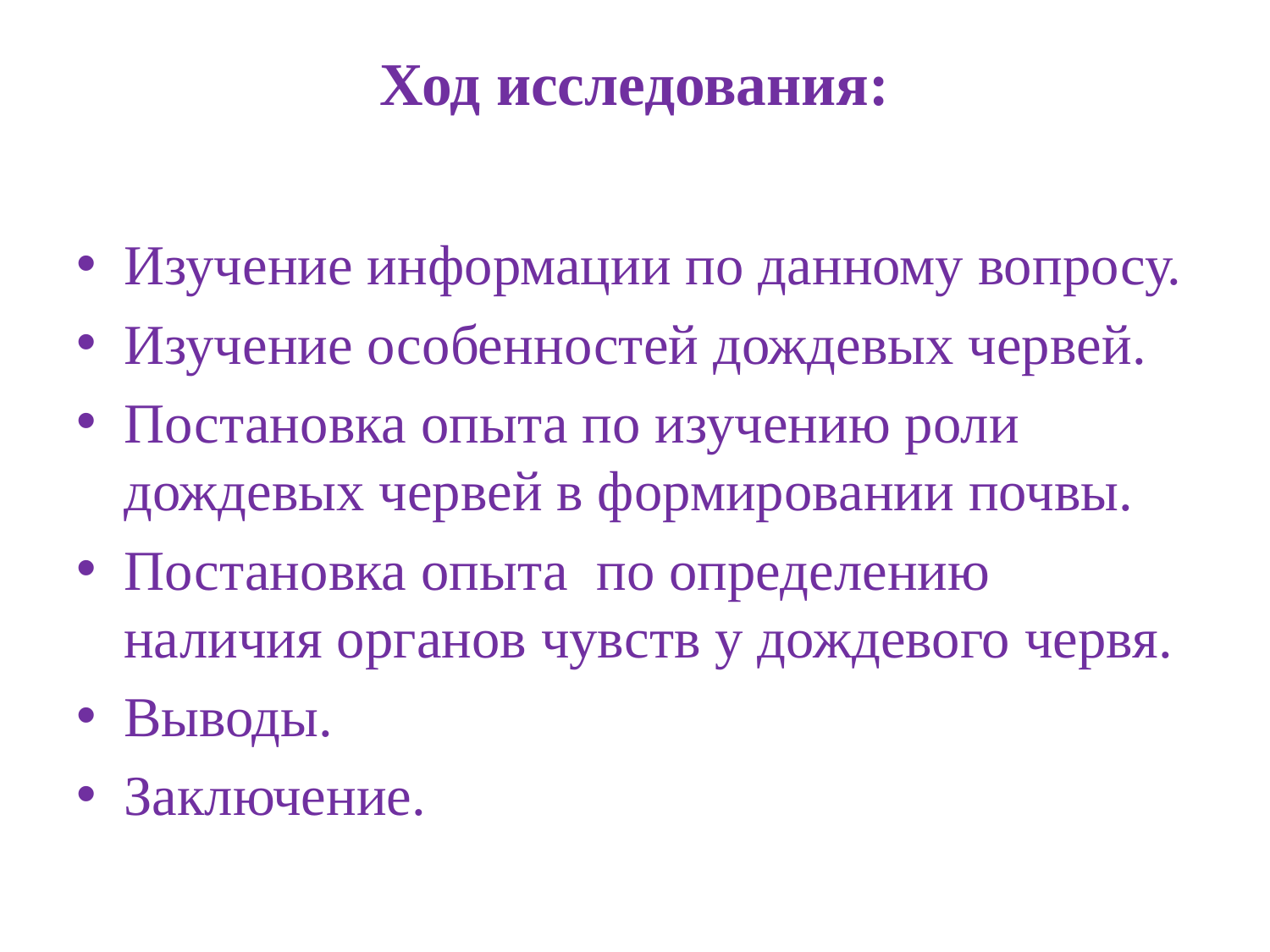

# Ход исследования:
Изучение информации по данному вопросу.
Изучение особенностей дождевых червей.
Постановка опыта по изучению роли дождевых червей в формировании почвы.
Постановка опыта  по определению наличия органов чувств у дождевого червя.
Выводы.
Заключение.